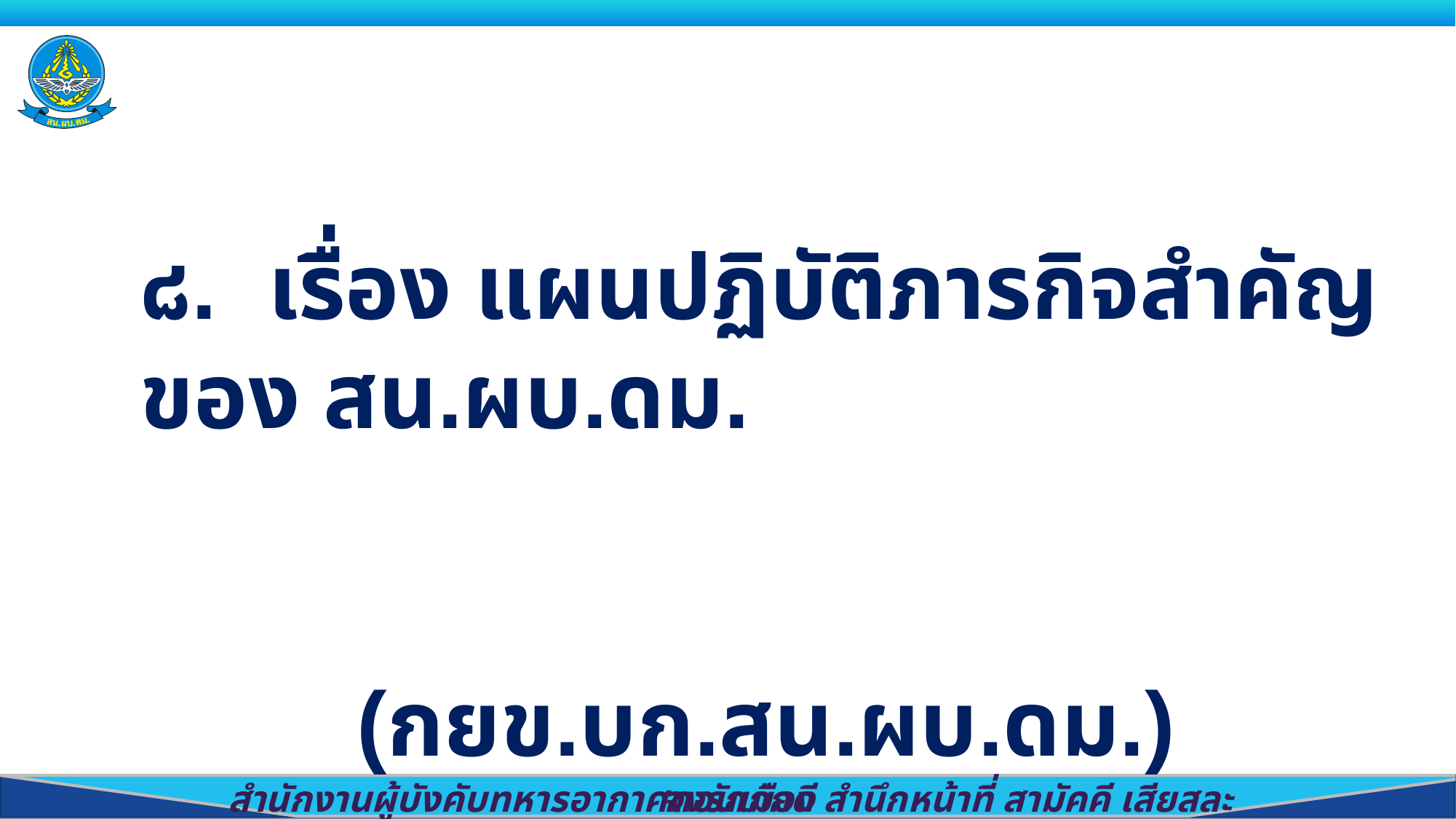

๘.  เรื่อง แผนปฏิบัติภารกิจสำคัญของ สน.ผบ.ดม.

(กยข.บก.สน.ผบ.ดม.)